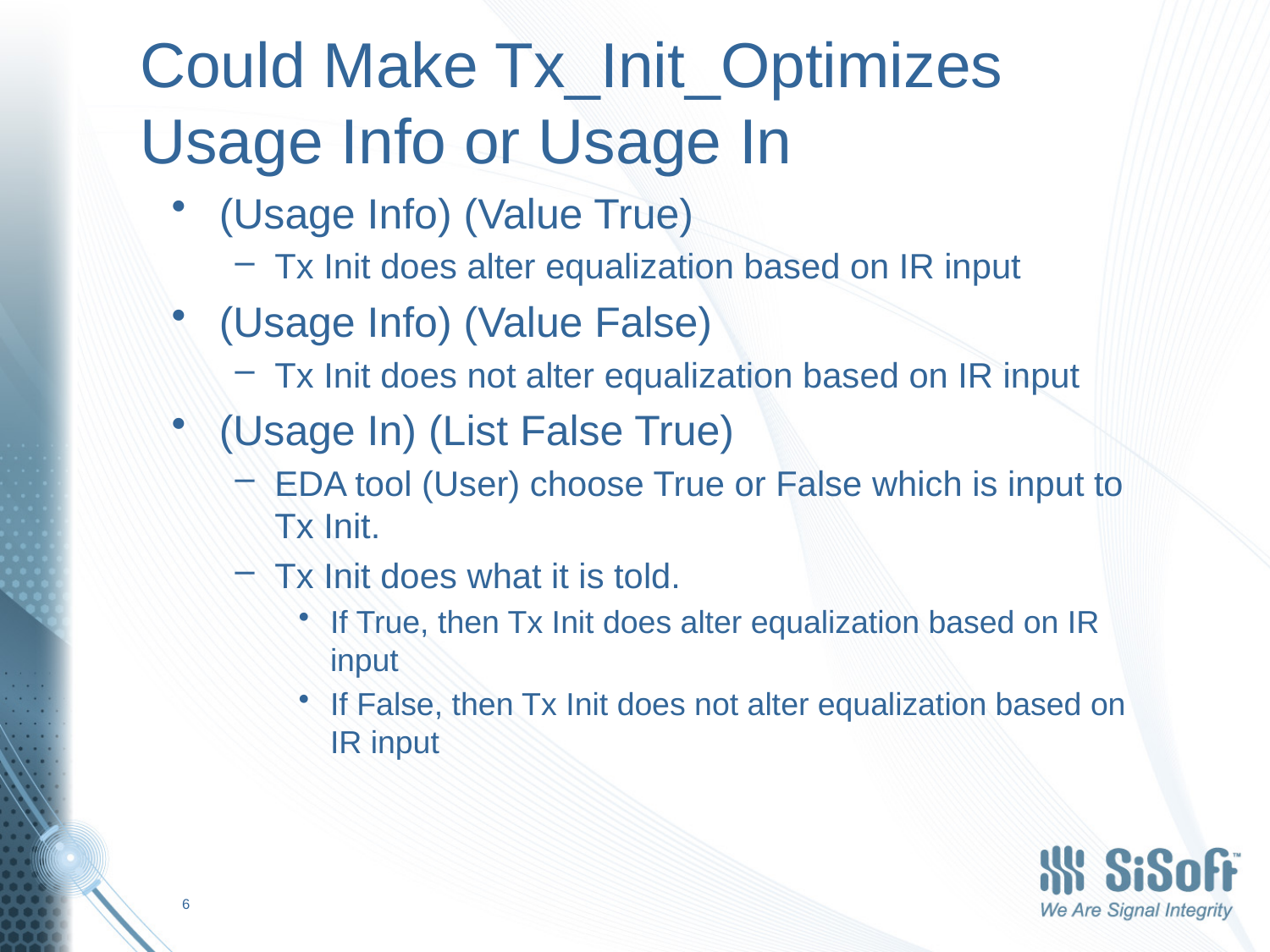

# Could Make Tx_Init_Optimizes Usage Info or Usage In
(Usage Info) (Value True)
Tx Init does alter equalization based on IR input
(Usage Info) (Value False)
Tx Init does not alter equalization based on IR input
(Usage In) (List False True)
EDA tool (User) choose True or False which is input to Tx Init.
Tx Init does what it is told.
If True, then Tx Init does alter equalization based on IR input
If False, then Tx Init does not alter equalization based on IR input

6